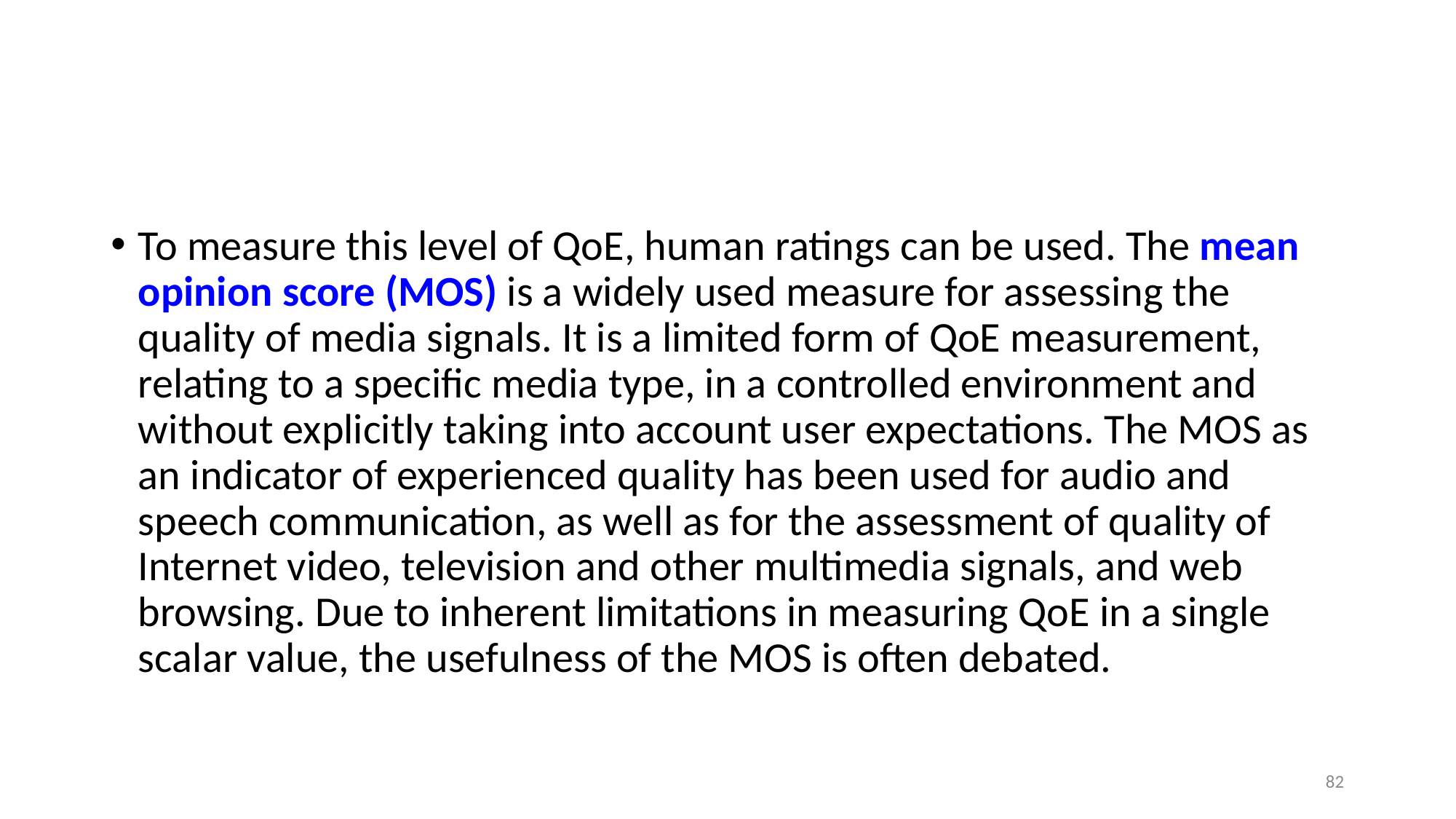

#
To measure this level of QoE, human ratings can be used. The mean opinion score (MOS) is a widely used measure for assessing the quality of media signals. It is a limited form of QoE measurement, relating to a specific media type, in a controlled environment and without explicitly taking into account user expectations. The MOS as an indicator of experienced quality has been used for audio and speech communication, as well as for the assessment of quality of Internet video, television and other multimedia signals, and web browsing. Due to inherent limitations in measuring QoE in a single scalar value, the usefulness of the MOS is often debated.
82